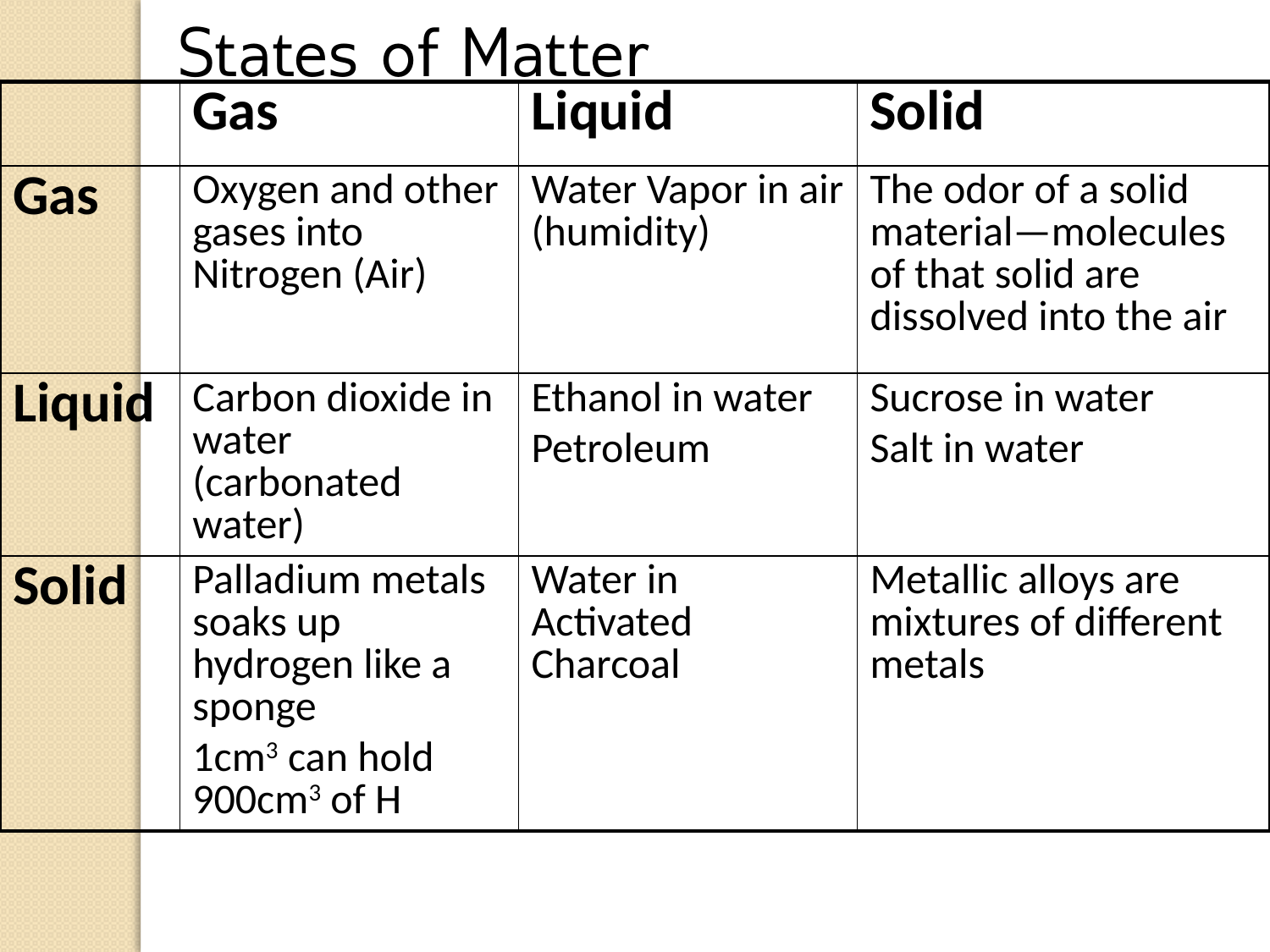

States of Matter
|  | Gas | Liquid | Solid |
| --- | --- | --- | --- |
| Gas | Oxygen and other gases into Nitrogen (Air) | Water Vapor in air (humidity) | The odor of a solid material—molecules of that solid are dissolved into the air |
| Liquid | Carbon dioxide in water (carbonated water) | Ethanol in water Petroleum | Sucrose in water Salt in water |
| Solid | Palladium metals soaks up hydrogen like a sponge 1cm3 can hold 900cm3 of H | Water in Activated Charcoal | Metallic alloys are mixtures of different metals |